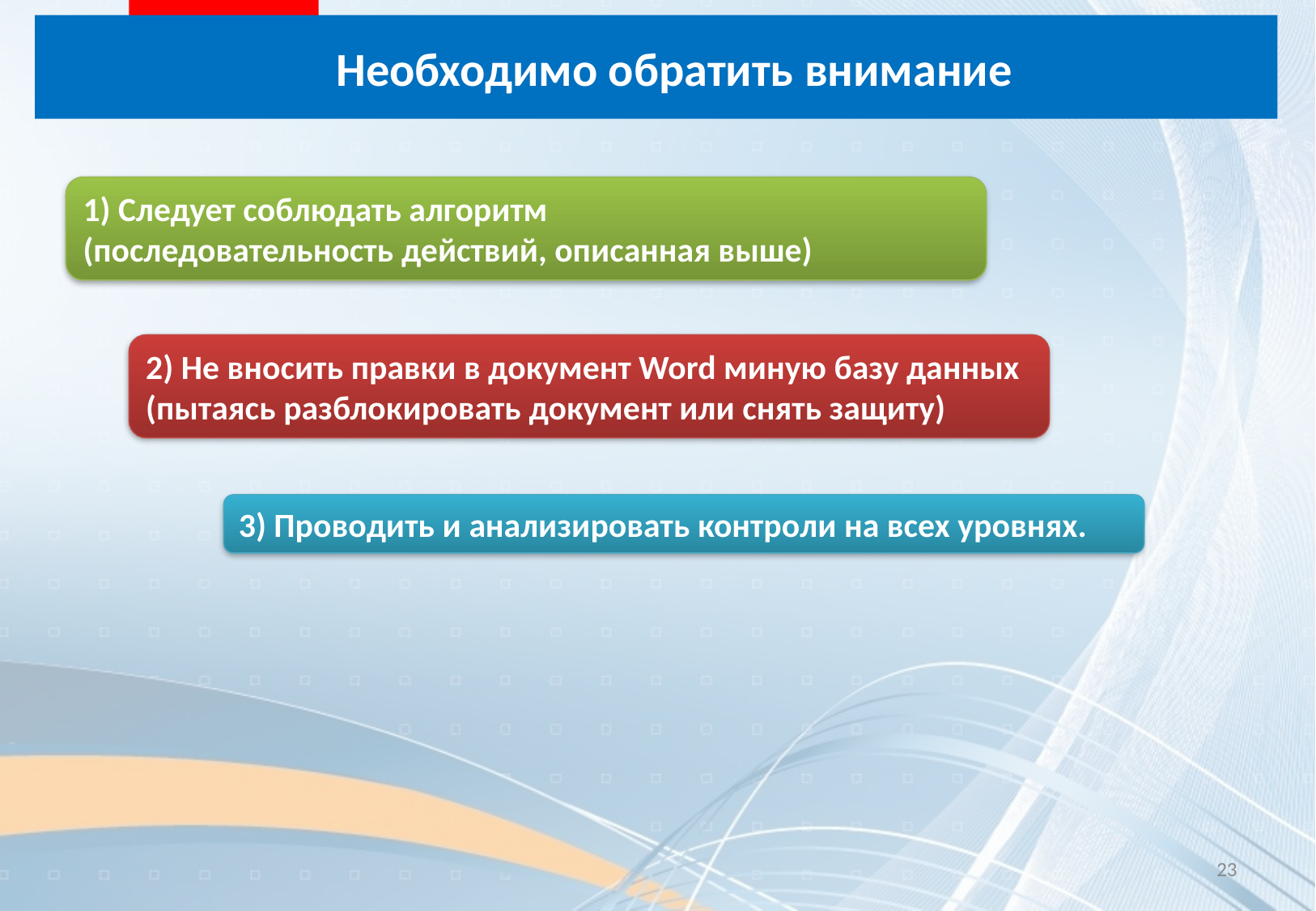

Необходимо обратить внимание
1) Следует соблюдать алгоритм
(последовательность действий, описанная выше)
2) Не вносить правки в документ Word миную базу данных
(пытаясь разблокировать документ или снять защиту)
3) Проводить и анализировать контроли на всех уровнях.
23